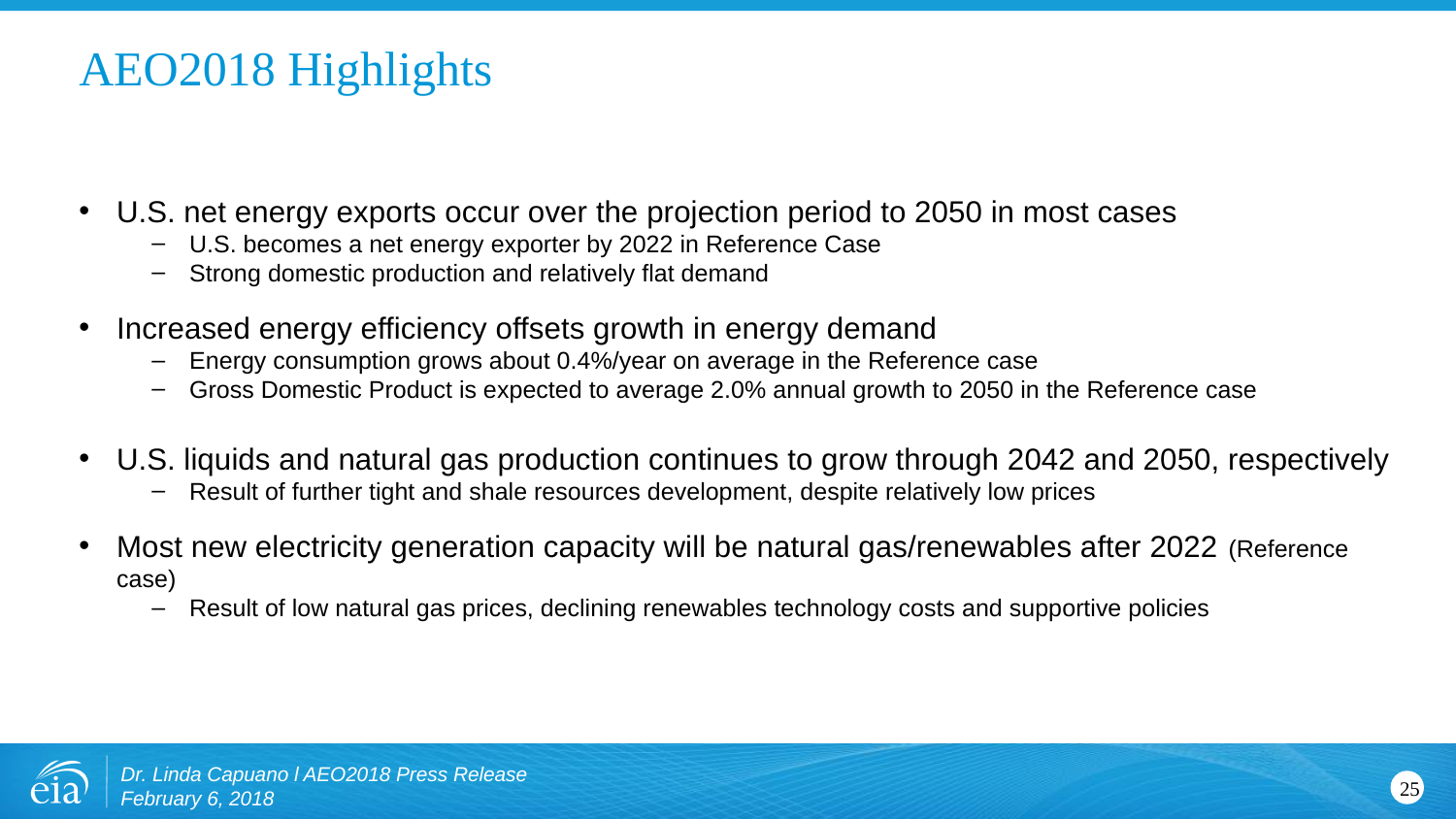

# AEO2018 Highlights
U.S. net energy exports occur over the projection period to 2050 in most cases
U.S. becomes a net energy exporter by 2022 in Reference Case
Strong domestic production and relatively flat demand
Increased energy efficiency offsets growth in energy demand
Energy consumption grows about 0.4%/year on average in the Reference case
Gross Domestic Product is expected to average 2.0% annual growth to 2050 in the Reference case

U.S. liquids and natural gas production continues to grow through 2042 and 2050, respectively
Result of further tight and shale resources development, despite relatively low prices
Most new electricity generation capacity will be natural gas/renewables after 2022 (Reference case)
Result of low natural gas prices, declining renewables technology costs and supportive policies
Dr. Linda Capuano l AEO2018 Press Release
February 6, 2018
25